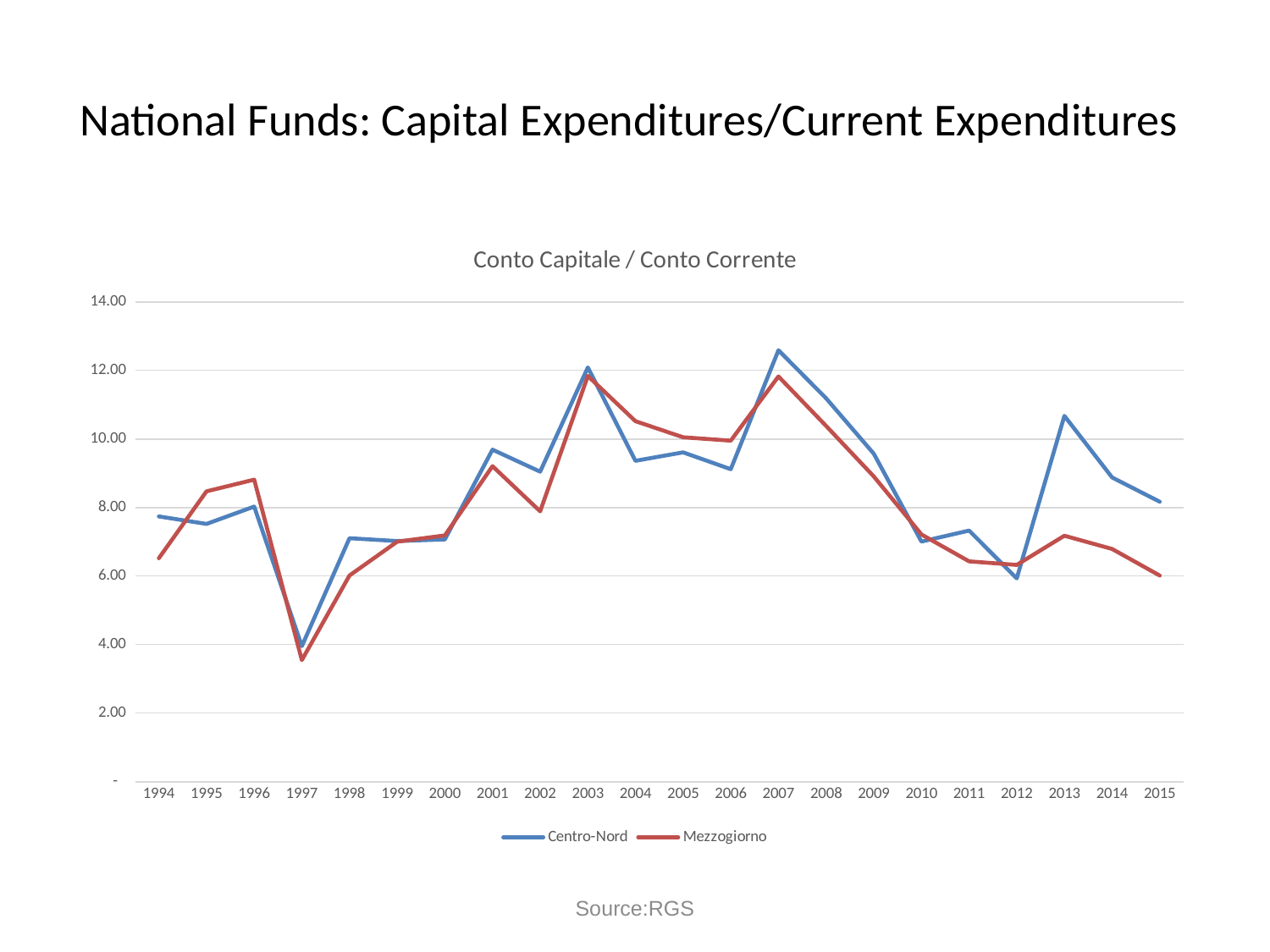

# National Funds: Capital Expenditures/Current Expenditures

### Chart: Conto Capitale / Conto Corrente

| Category |  |  |
|---|---|---|
| 1994.0 | 7.739707612061286 | 6.520258305186581 |
| 1995.0 | 7.521148793049075 | 8.471453057867938 |
| 1996.0 | 8.026983365331718 | 8.81329639594265 |
| 1997.0 | 3.953942153855923 | 3.546638185208576 |
| 1998.0 | 7.102132794059044 | 6.015239437328286 |
| 1999.0 | 7.019004946829353 | 7.001615020164512 |
| 2000.0 | 7.067194040431946 | 7.185679667112965 |
| 2001.0 | 9.687948802162273 | 9.20638290423694 |
| 2002.0 | 9.045785974256594 | 7.888580481658006 |
| 2003.0 | 12.08622696889037 | 11.83788115963035 |
| 2004.0 | 9.36270401155496 | 10.51830082080732 |
| 2005.0 | 9.60880123099986 | 10.04890638755035 |
| 2006.0 | 9.117712867111388 | 9.949887287639516 |
| 2007.0 | 12.58923444399056 | 11.82370667066455 |
| 2008.0 | 11.18728733727206 | 10.37982522768944 |
| 2009.0 | 9.570931664775058 | 8.9077393241208 |
| 2010.0 | 7.004962446062297 | 7.214203424127471 |
| 2011.0 | 7.327289408982429 | 6.427541909552249 |
| 2012.0 | 5.930456649824677 | 6.324104593667333 |
| 2013.0 | 10.67351078245186 | 7.177711480485462 |
| 2014.0 | 8.876890125351409 | 6.78927862584986 |
| 2015.0 | 8.167985840066097 | 6.014076685626291 |
Source:RGS